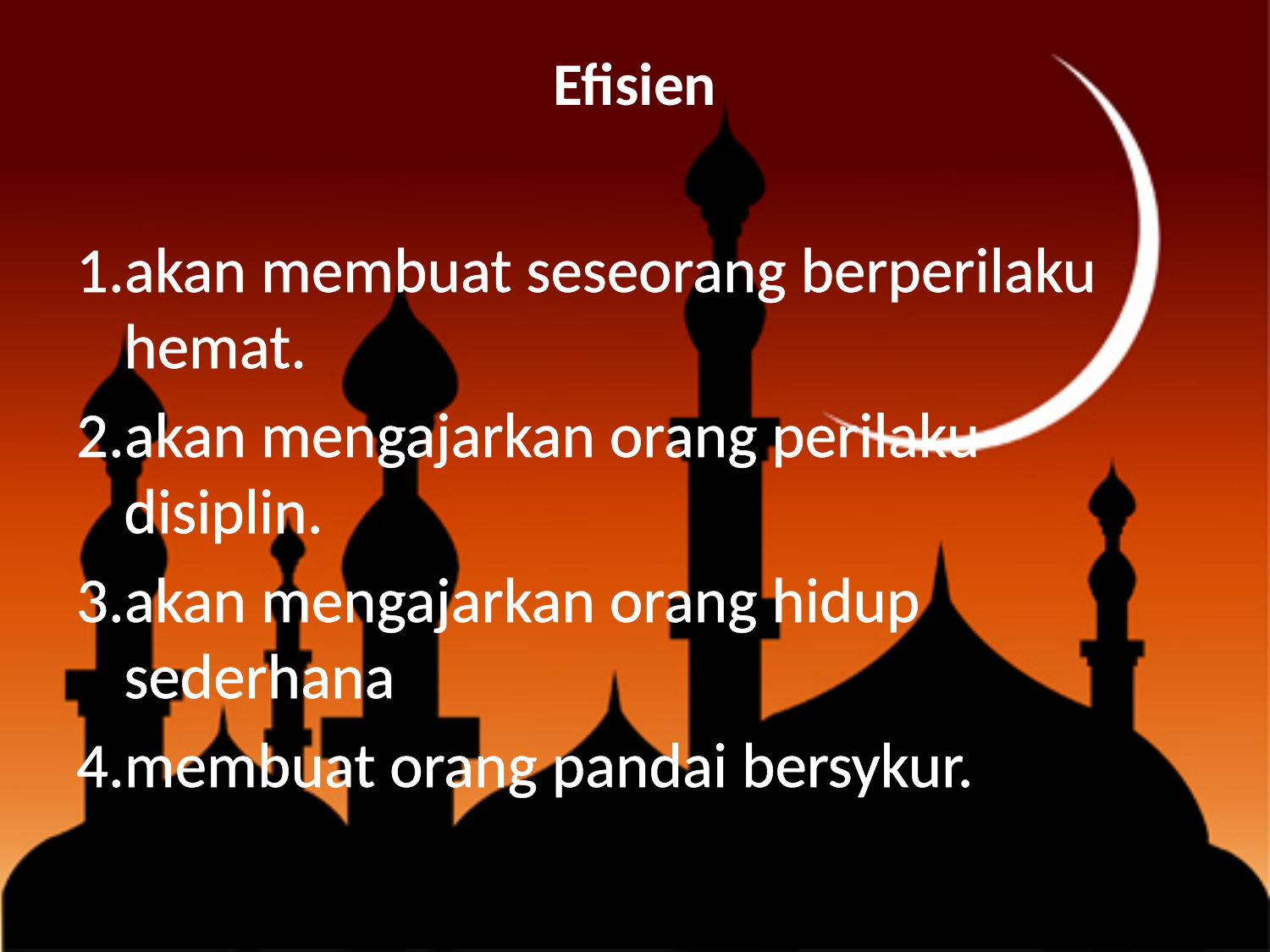

# Efisien
1.akan membuat seseorang berperilaku hemat.
2.akan mengajarkan orang perilaku disiplin.
3.akan mengajarkan orang hidup sederhana
4.membuat orang pandai bersykur.